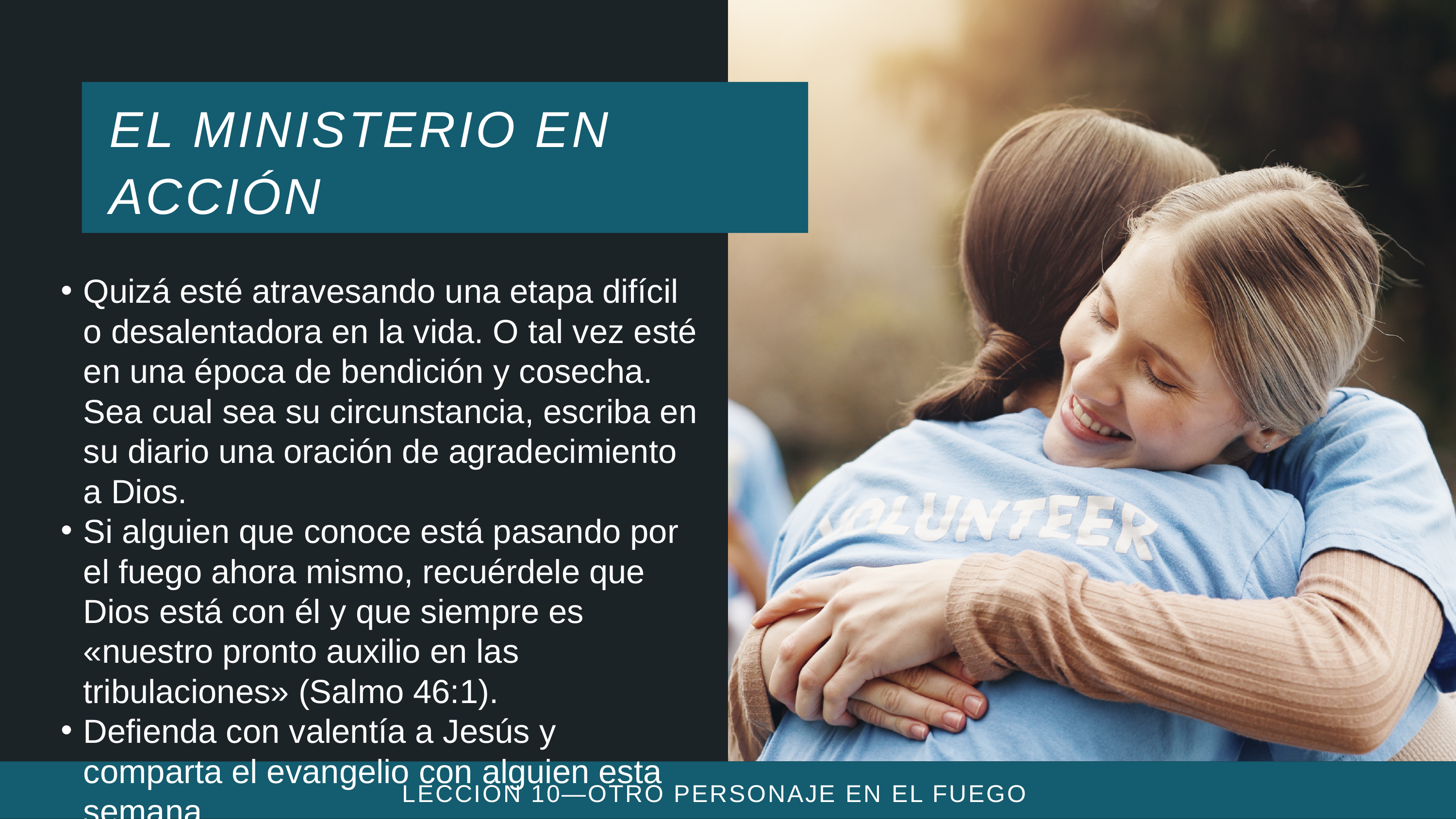

Quizá esté atravesando una etapa difícil o desalentadora en la vida. O tal vez esté en una época de bendición y cosecha. Sea cual sea su circunstancia, escriba en su diario una oración de agradecimiento a Dios.
Si alguien que conoce está pasando por el fuego ahora mismo, recuérdele que Dios está con él y que siempre es «nuestro pronto auxilio en las tribulaciones» (Salmo 46:1).
Defienda con valentía a Jesús y comparta el evangelio con alguien esta semana.